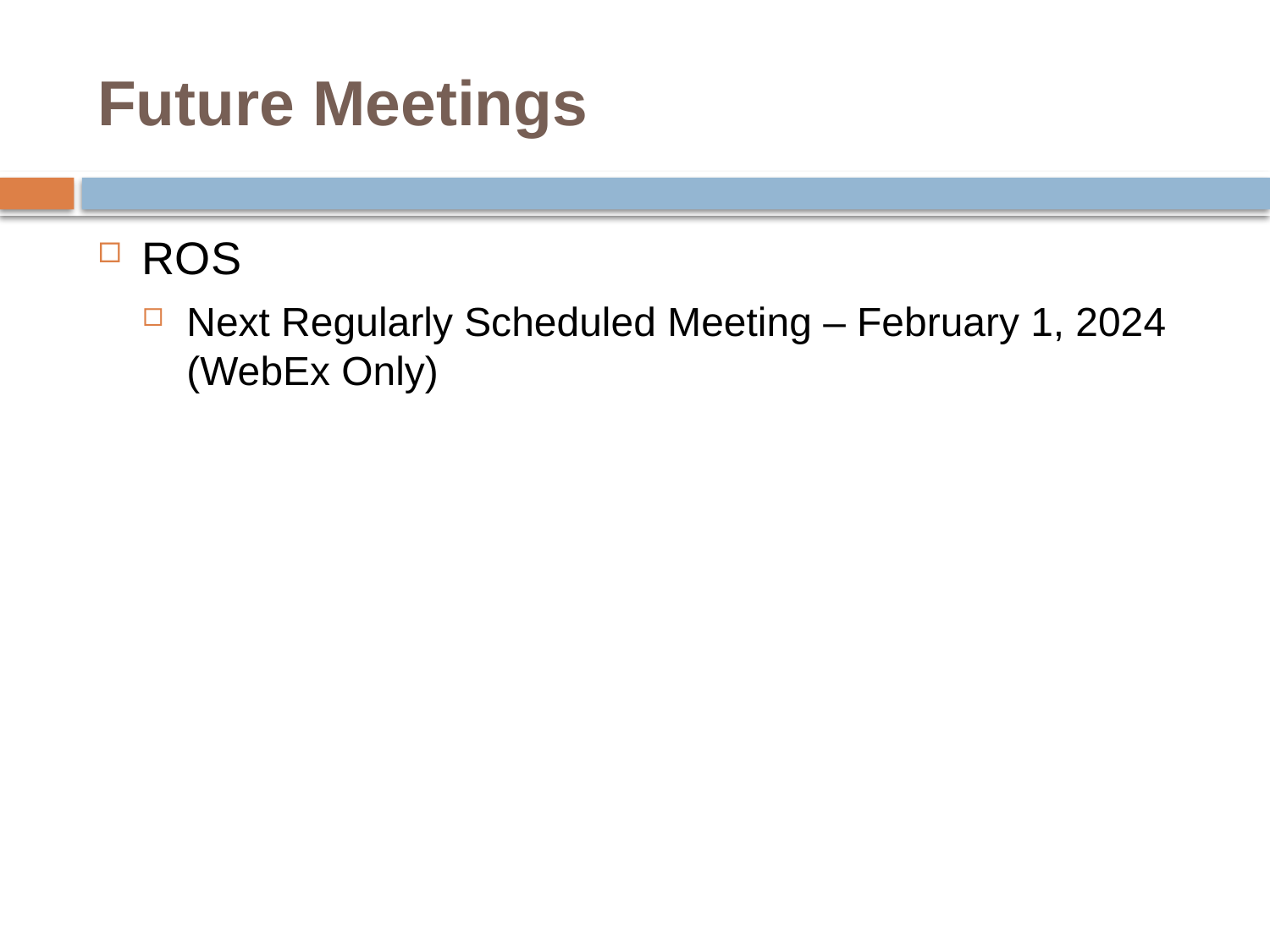

# Future Meetings
ROS
Next Regularly Scheduled Meeting – February 1, 2024 (WebEx Only)